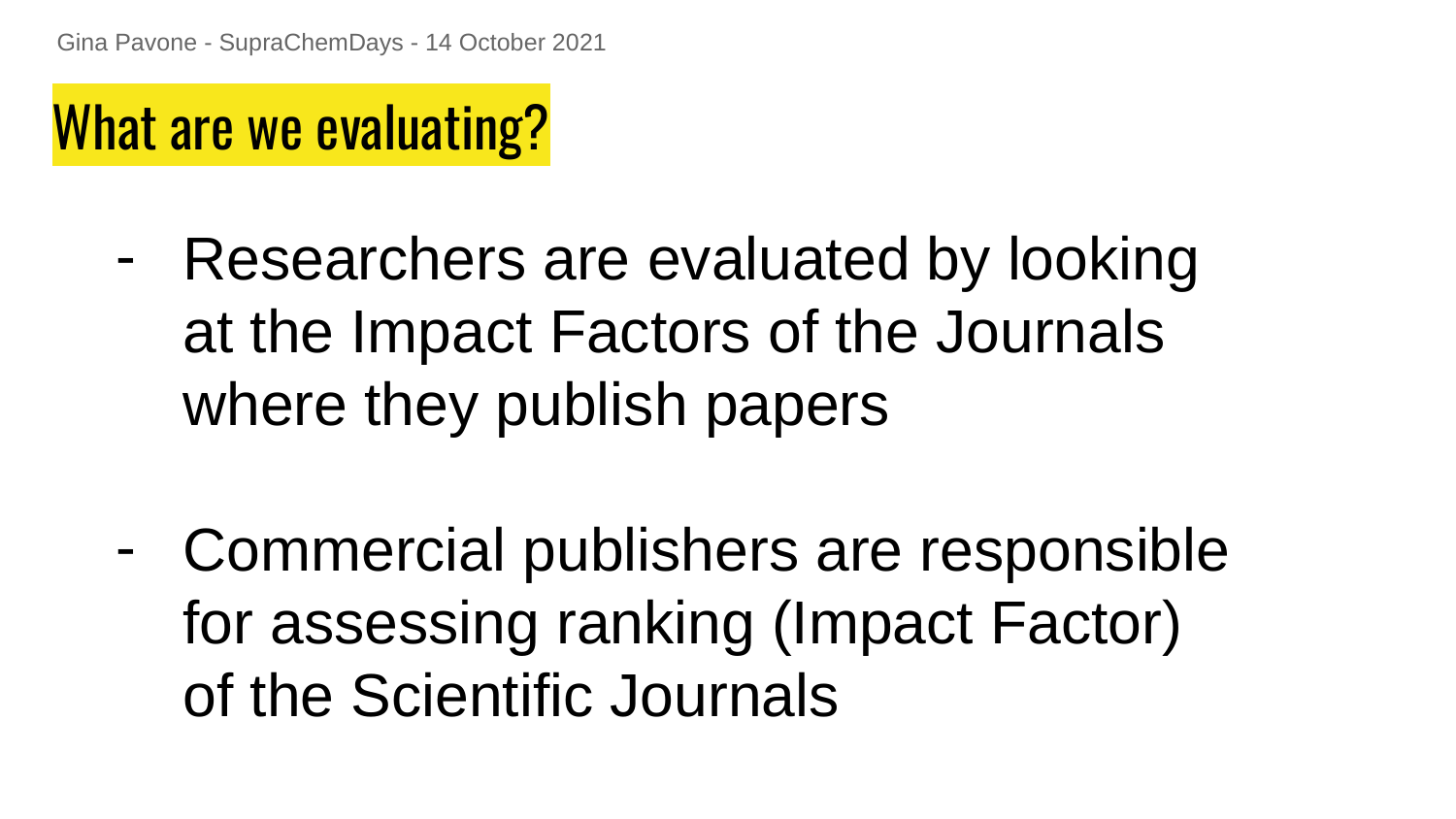

What are we evaluating?
Researchers are evaluated by looking at the Impact Factors of the Journals where they publish papers

Commercial publishers are responsible for assessing ranking (Impact Factor) of the Scientific Journals